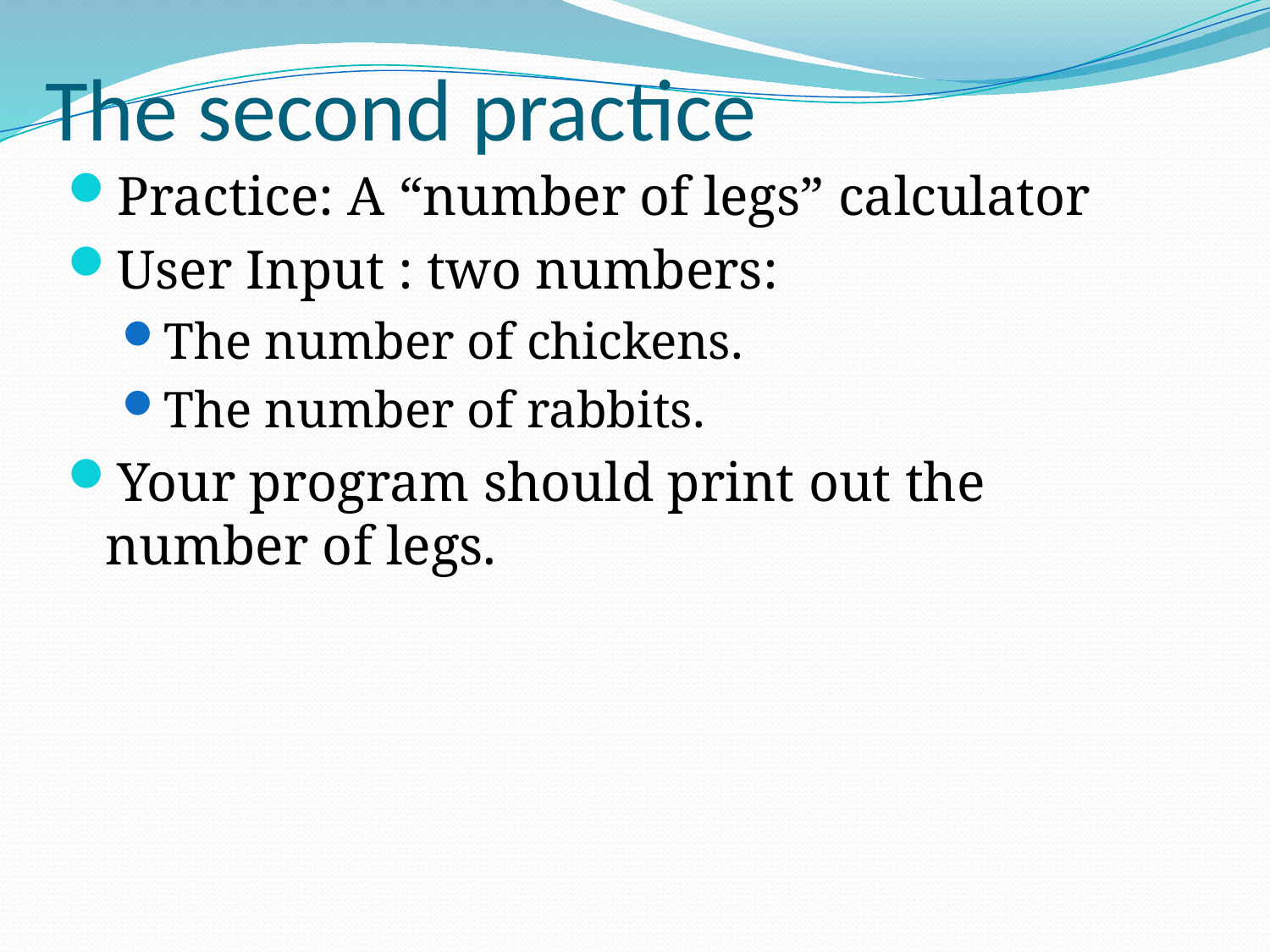

# The second practice
Practice: A “number of legs” calculator
User Input : two numbers:
The number of chickens.
The number of rabbits.
Your program should print out the number of legs.